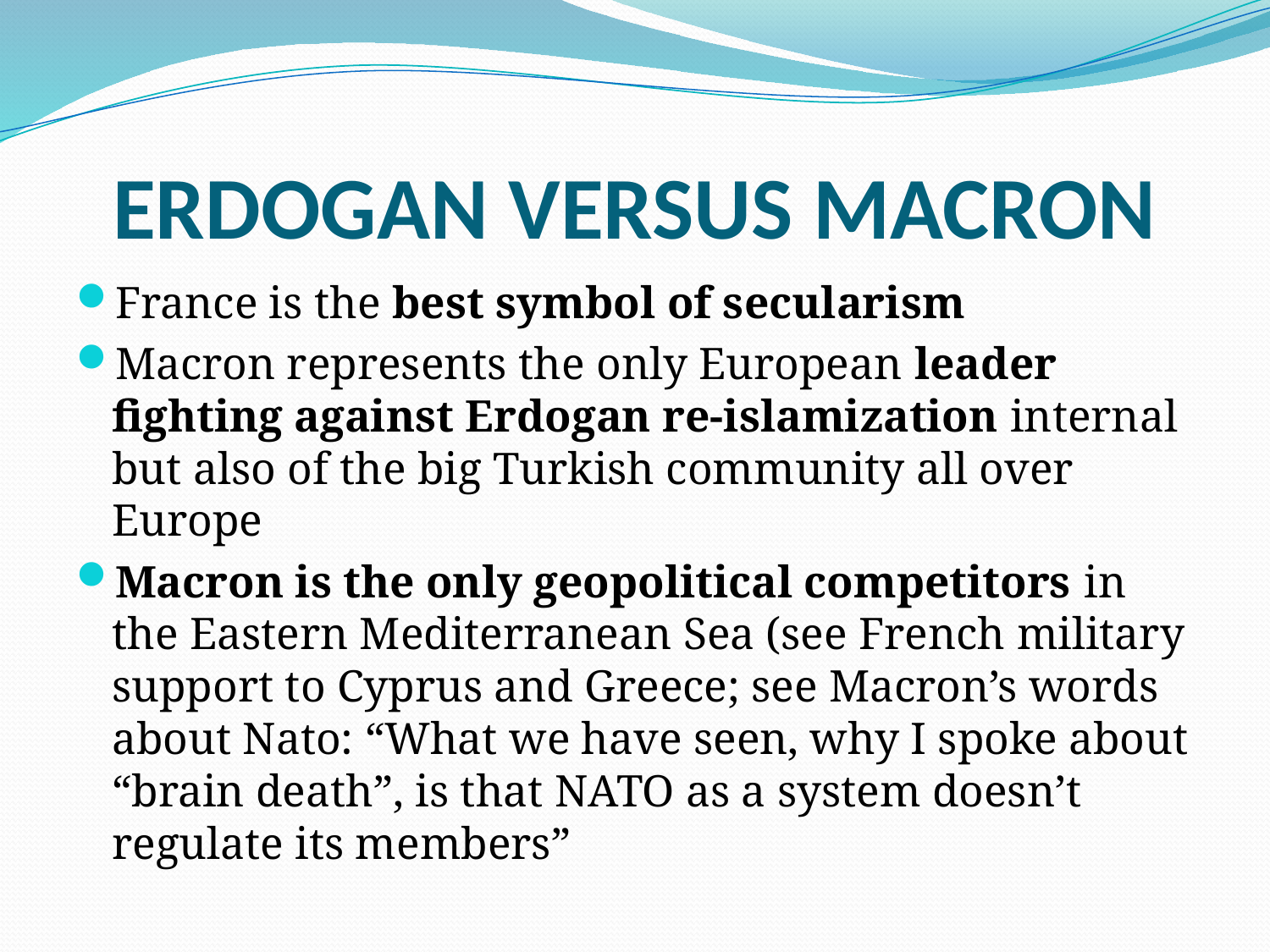

# ERDOGAN VERSUS MACRON
France is the best symbol of secularism
Macron represents the only European leader fighting against Erdogan re-islamization internal but also of the big Turkish community all over Europe
Macron is the only geopolitical competitors in the Eastern Mediterranean Sea (see French military support to Cyprus and Greece; see Macron’s words about Nato: “What we have seen, why I spoke about “brain death”, is that NATO as a system doesn’t regulate its members”